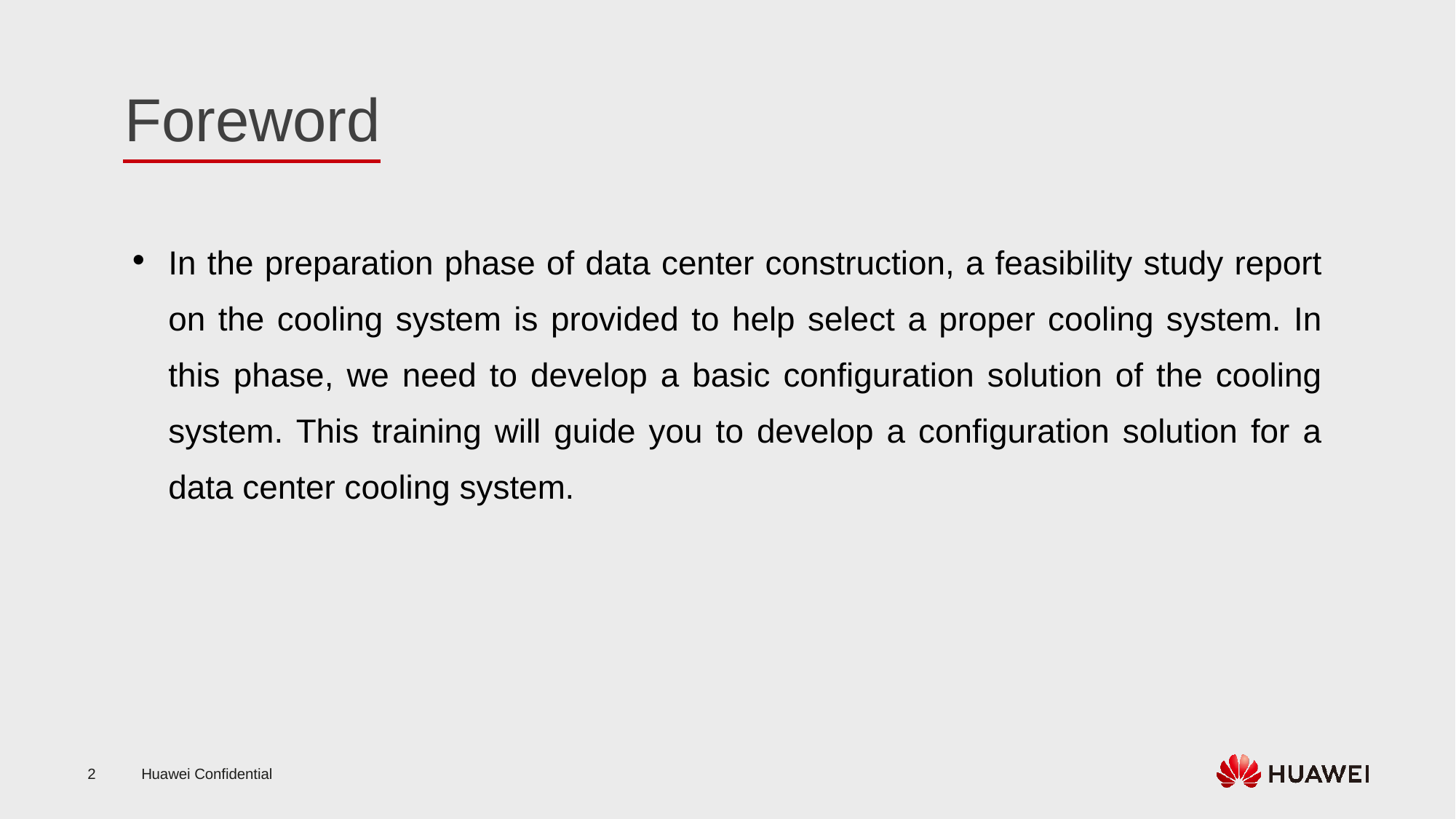

In the preparation phase of data center construction, a feasibility study report on the cooling system is provided to help select a proper cooling system. In this phase, we need to develop a basic configuration solution of the cooling system. This training will guide you to develop a configuration solution for a data center cooling system.